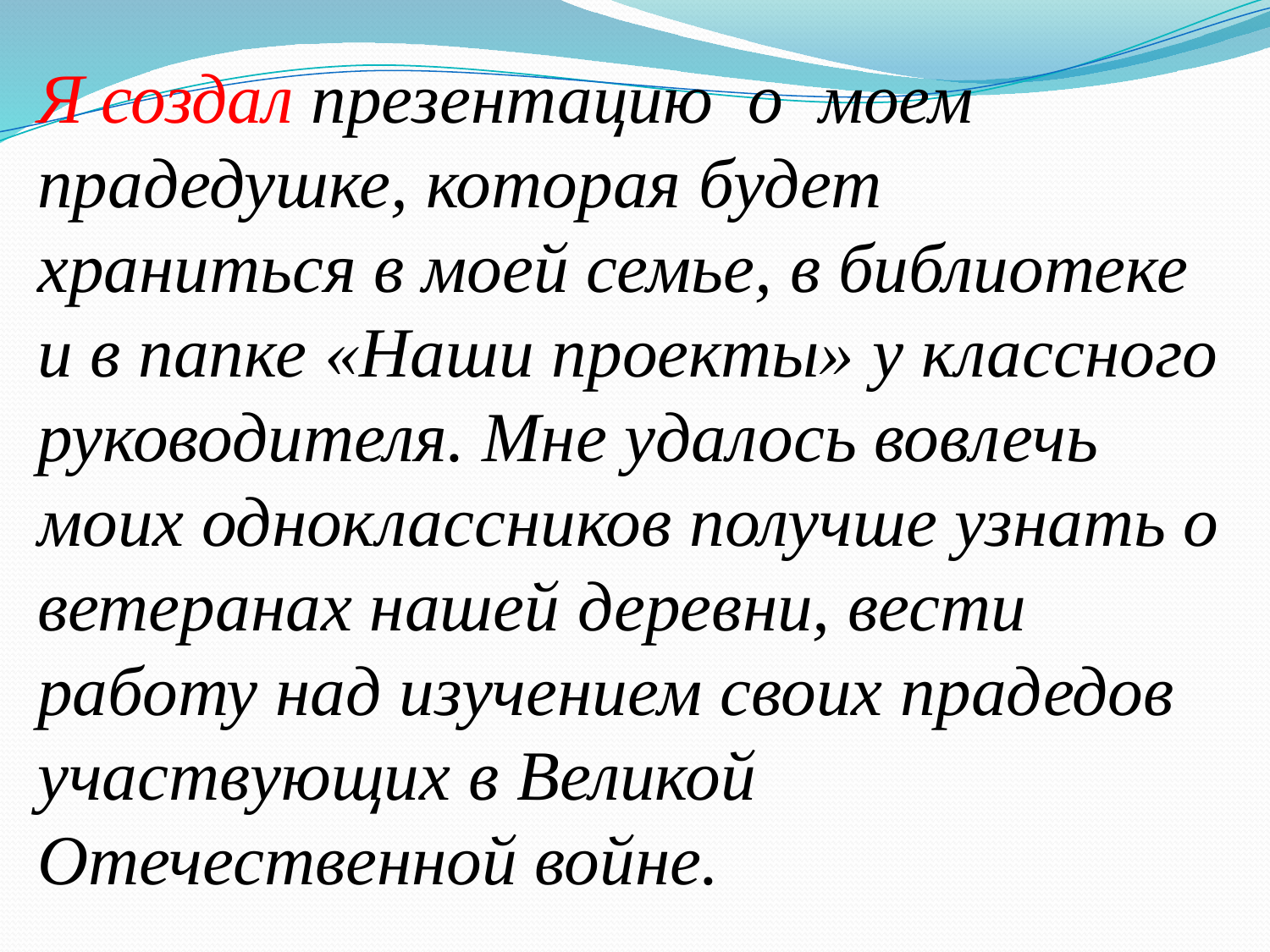

Я создал презентацию  о  моем прадедушке, которая будет  храниться в моей семье, в библиотеке и в папке «Наши проекты» у классного руководителя. Мне удалось вовлечь моих одноклассников получше узнать о ветеранах нашей деревни, вести работу над изучением своих прадедов участвующих в Великой Отечественной войне.